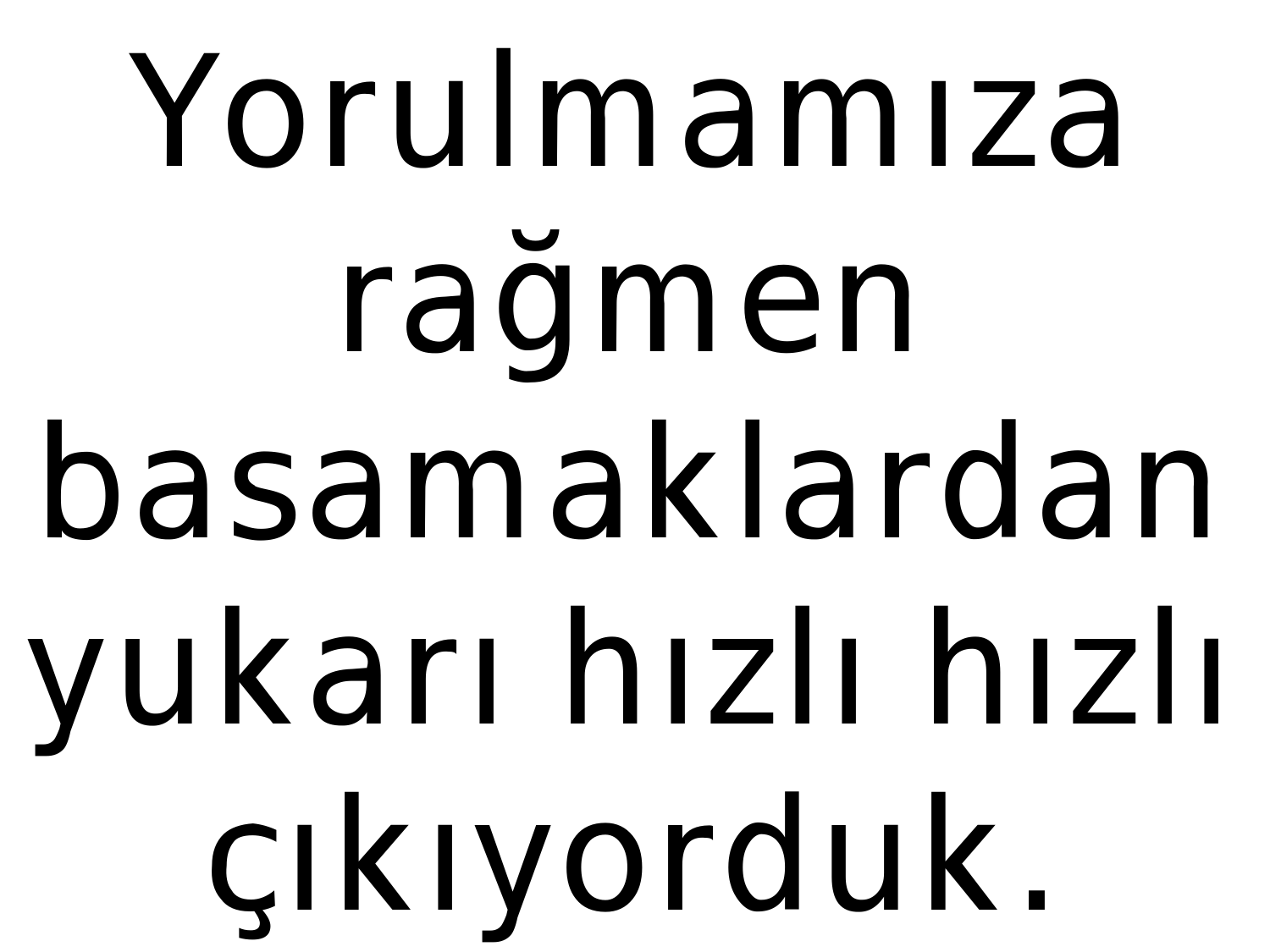

# Yorulmamıza rağmen basamaklardan yukarı hızlı hızlı çıkıyorduk.